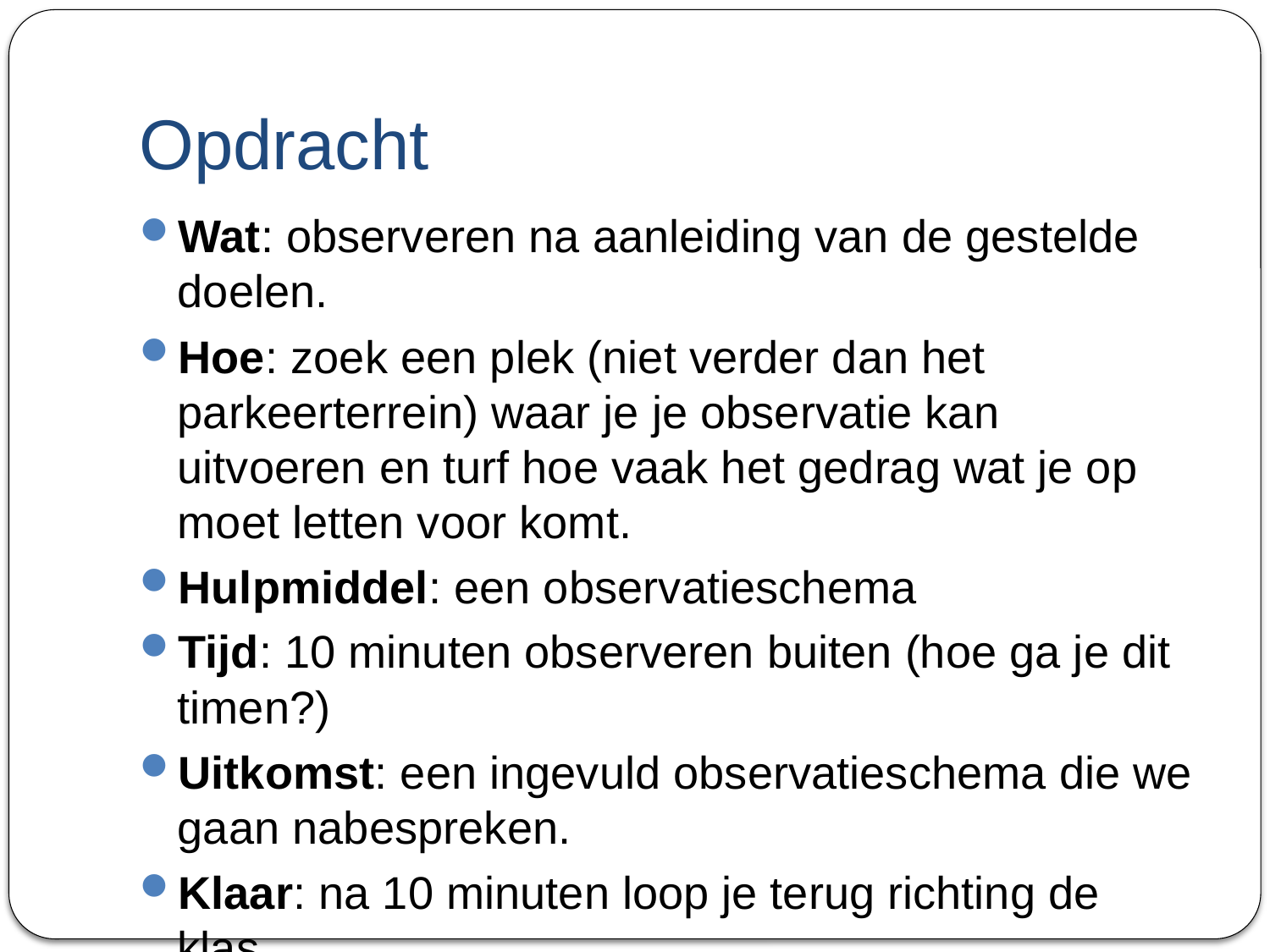

# Opdracht
Wat: observeren na aanleiding van de gestelde doelen.
Hoe: zoek een plek (niet verder dan het parkeerterrein) waar je je observatie kan uitvoeren en turf hoe vaak het gedrag wat je op moet letten voor komt.
Hulpmiddel: een observatieschema
Tijd: 10 minuten observeren buiten (hoe ga je dit timen?)
Uitkomst: een ingevuld observatieschema die we gaan nabespreken.
Klaar: na 10 minuten loop je terug richting de klas.